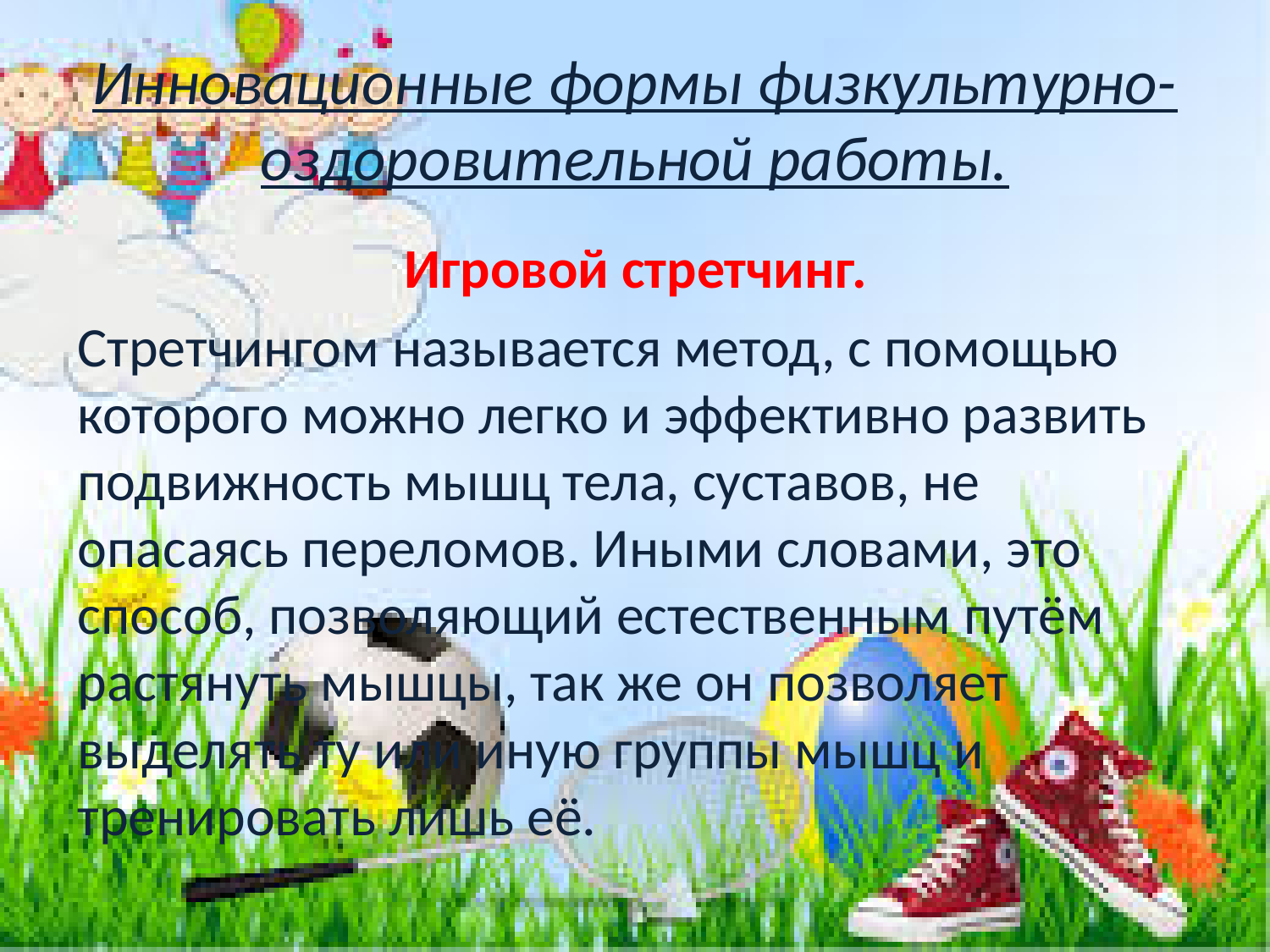

# Инновационные формы физкультурно-оздоровительной работы.
Игровой стретчинг.
Стретчингом называется метод, с помощью которого можно легко и эффективно развить подвижность мышц тела, суставов, не опасаясь переломов. Иными словами, это способ, позволяющий естественным путём растянуть мышцы, так же он позволяет выделять ту или иную группы мышц и тренировать лишь её.